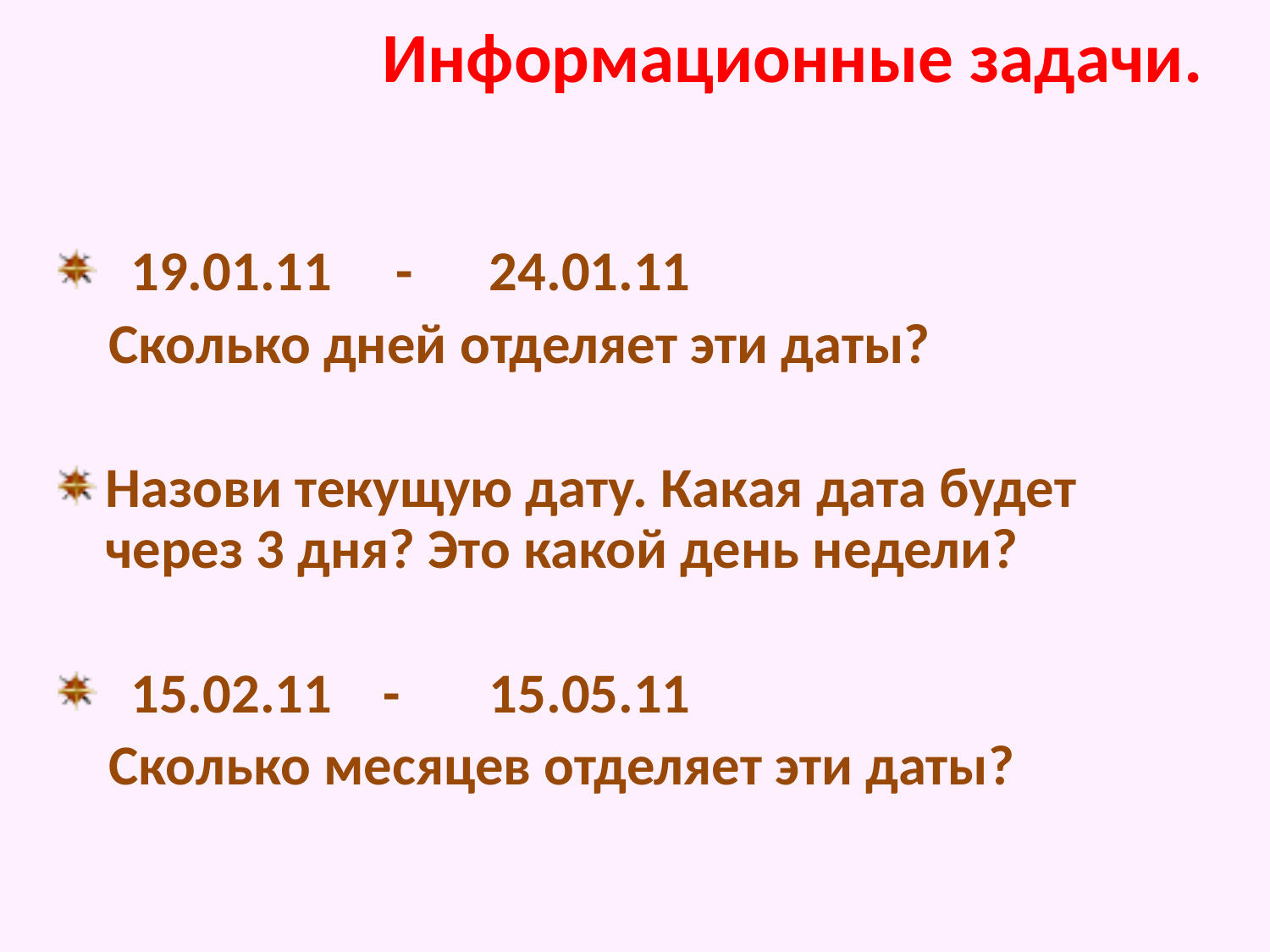

# Информационные задачи.
  19.01.11     -      24.01.11
    Сколько дней отделяет эти даты?

Назови текущую дату. Какая дата будет через 3 дня? Это какой день недели?

  15.02.11    -       15.05.11
    Сколько месяцев отделяет эти даты?